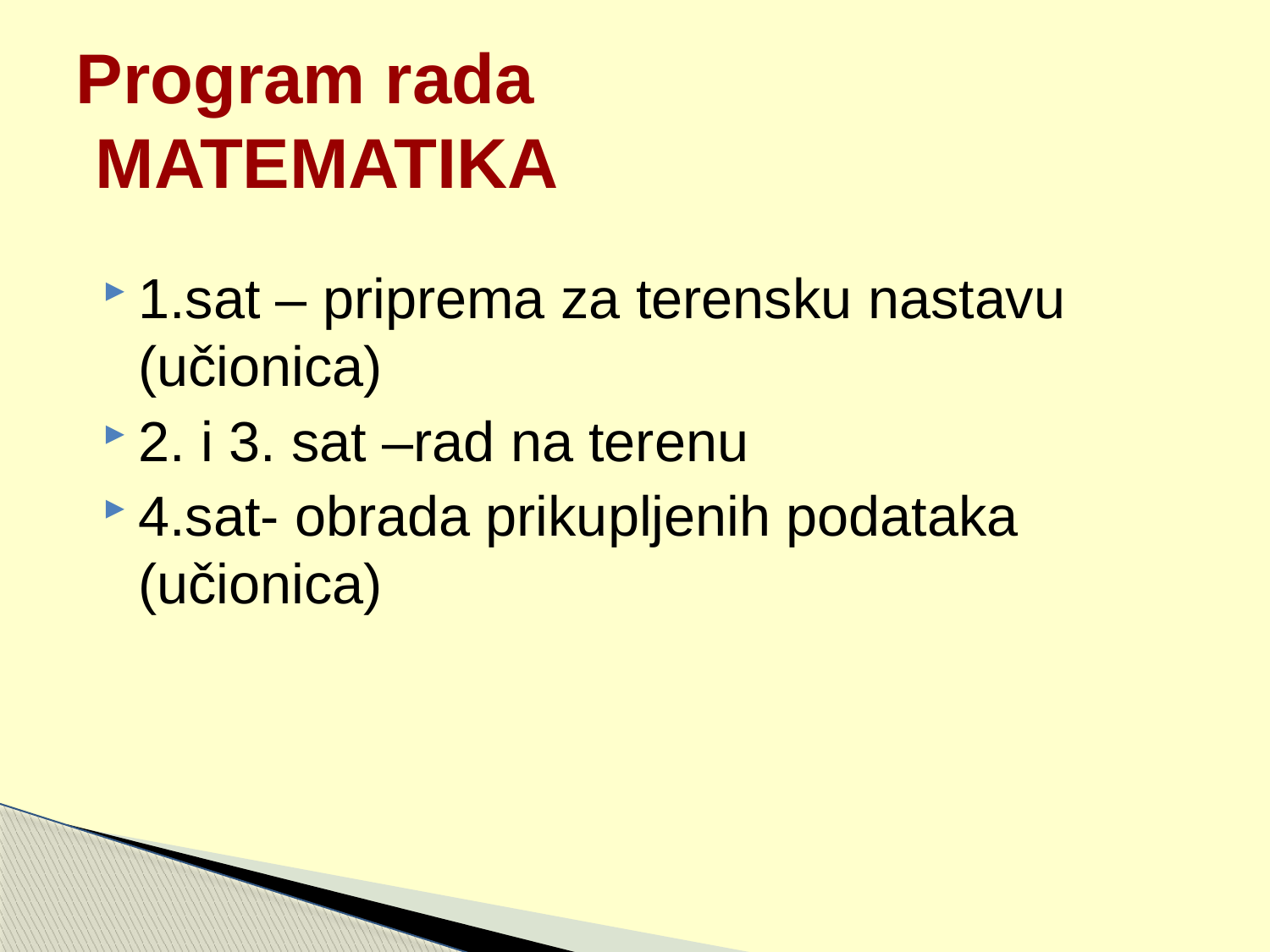

# Program rada MATEMATIKA
1.sat – priprema za terensku nastavu (učionica)
2. i 3. sat –rad na terenu
4.sat- obrada prikupljenih podataka (učionica)